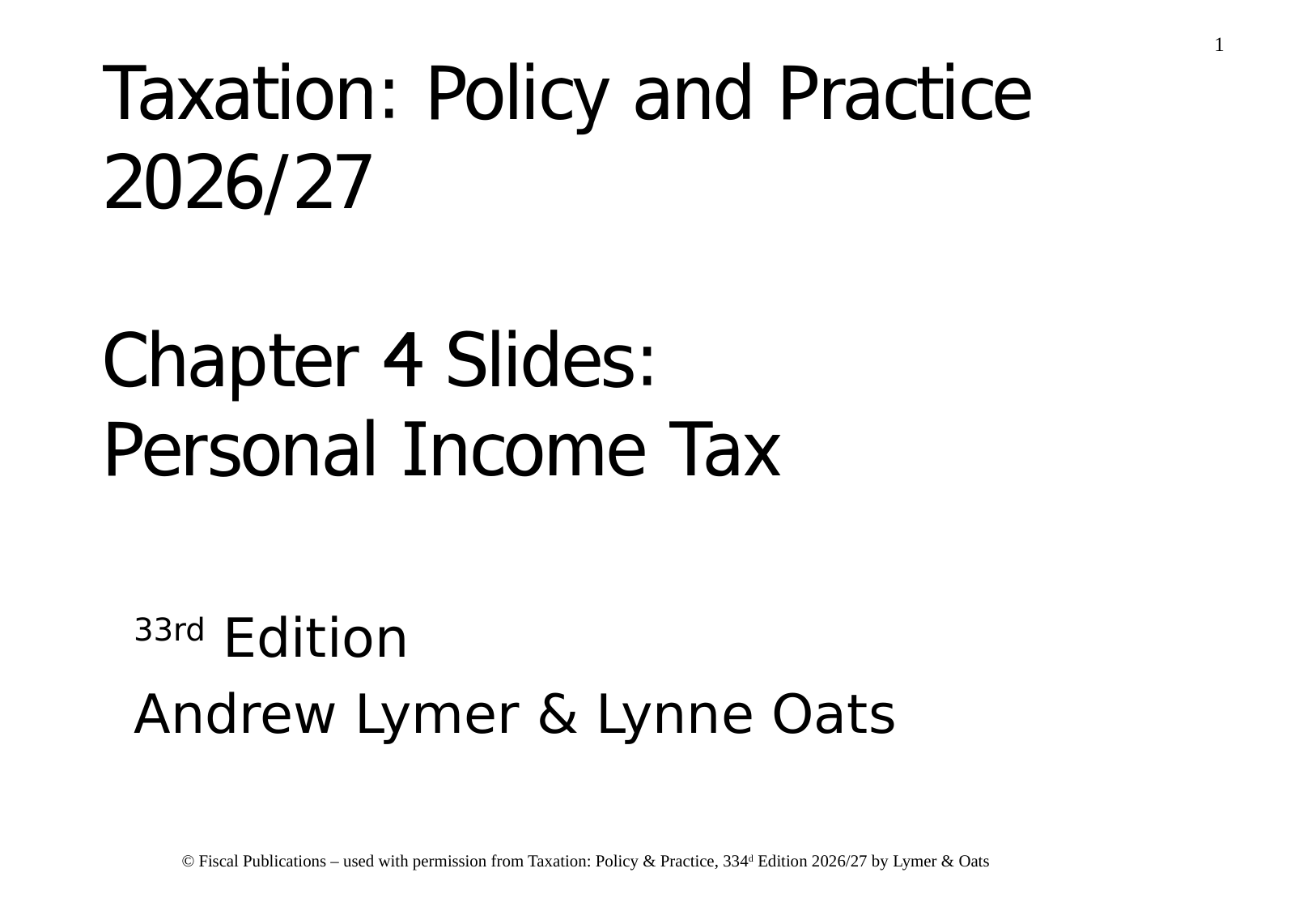

# Taxation: Policy and Practice 2026/27 Chapter 4 Slides: Personal Income Tax
33rd Edition
Andrew Lymer & Lynne Oats